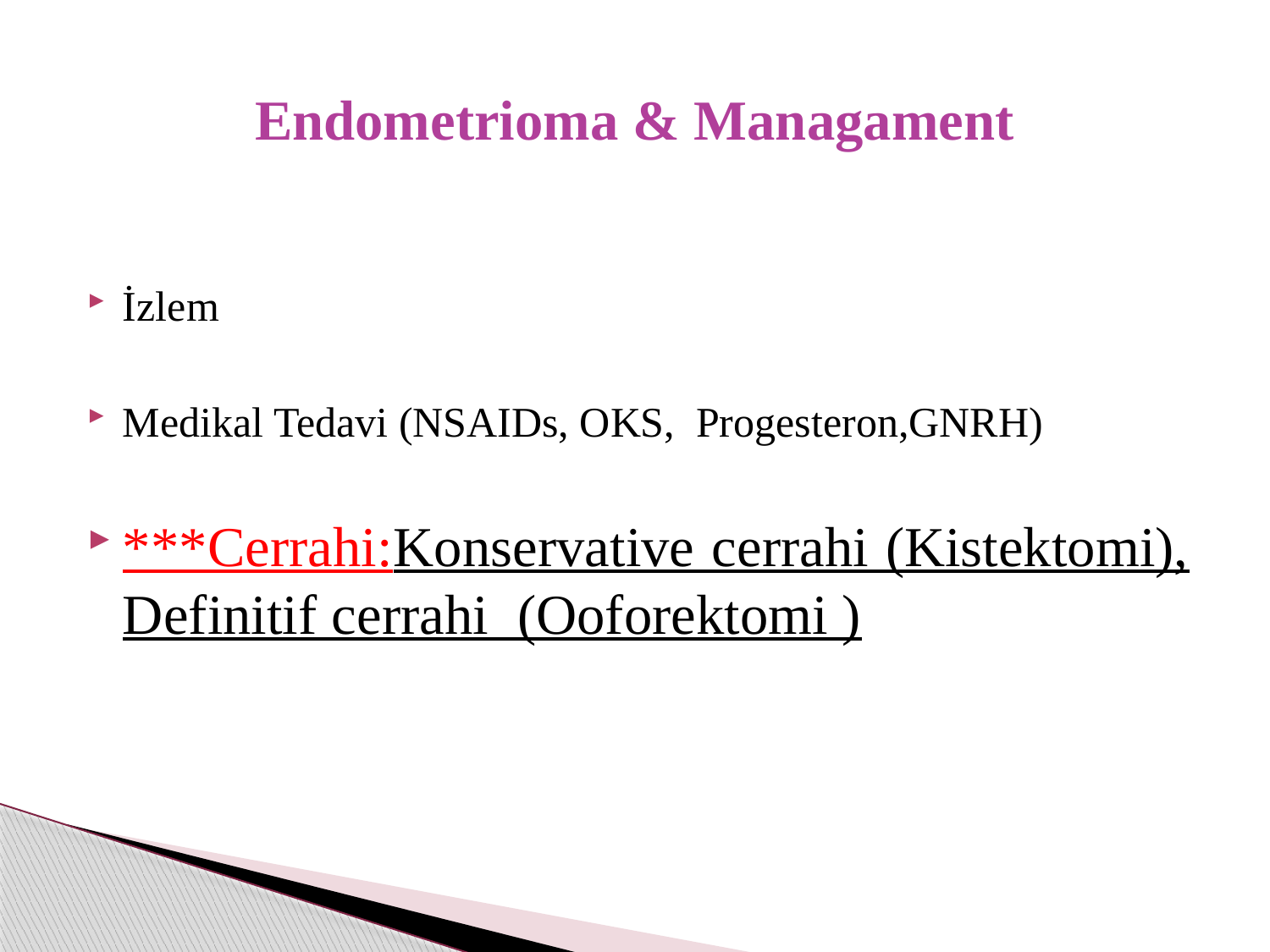

# Endometrioma & Managament

İzlem

Medikal Tedavi (NSAIDs, OKS,  Progesteron,GNRH)

***Cerrahi:Konservative cerrahi (Kistektomi), Definitif cerrahi  (Ooforektomi )